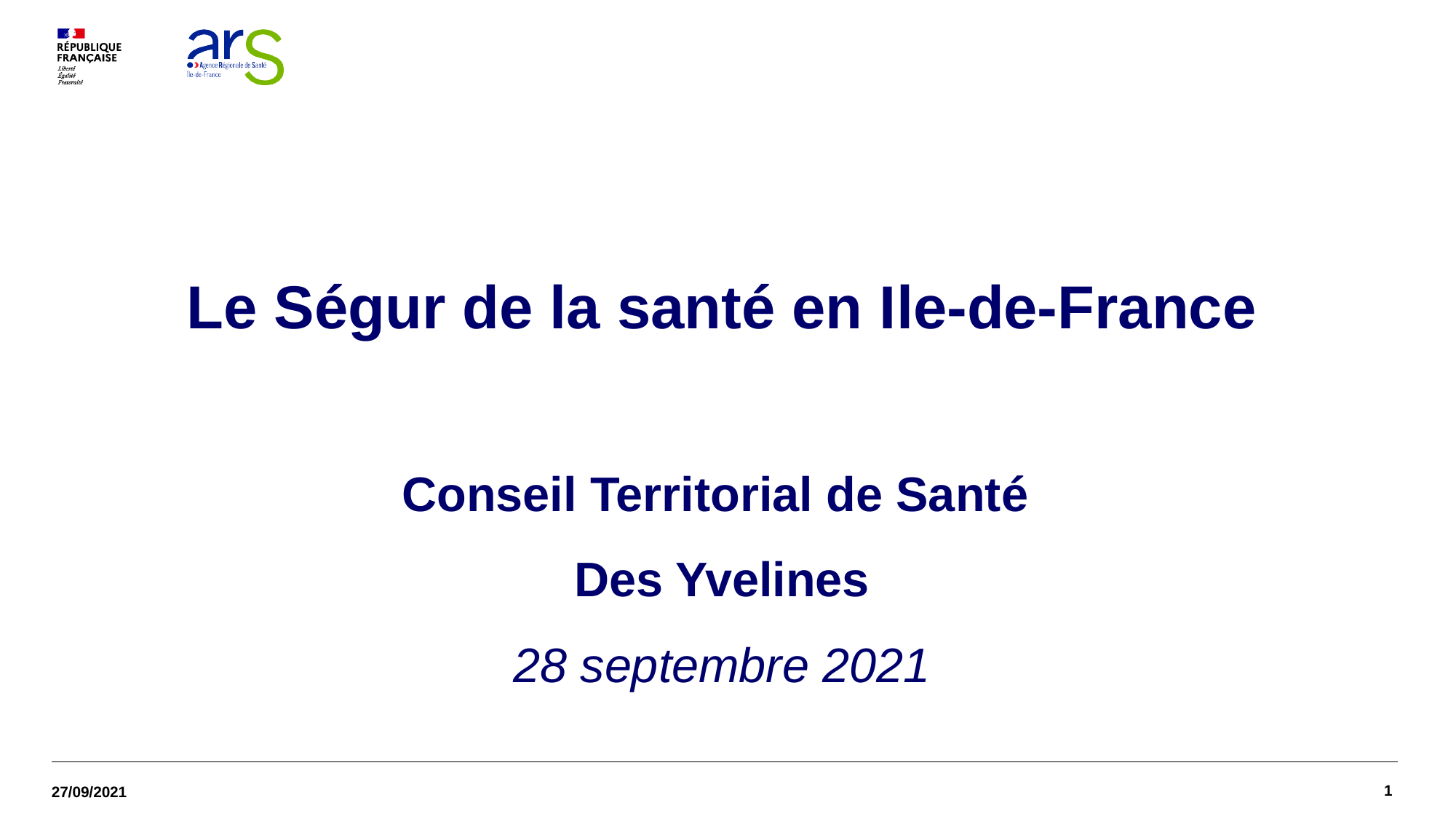

Le Ségur de la santé en Ile-de-France

Conseil Territorial de Santé
Des Yvelines
28 septembre 2021

1
27/09/2021